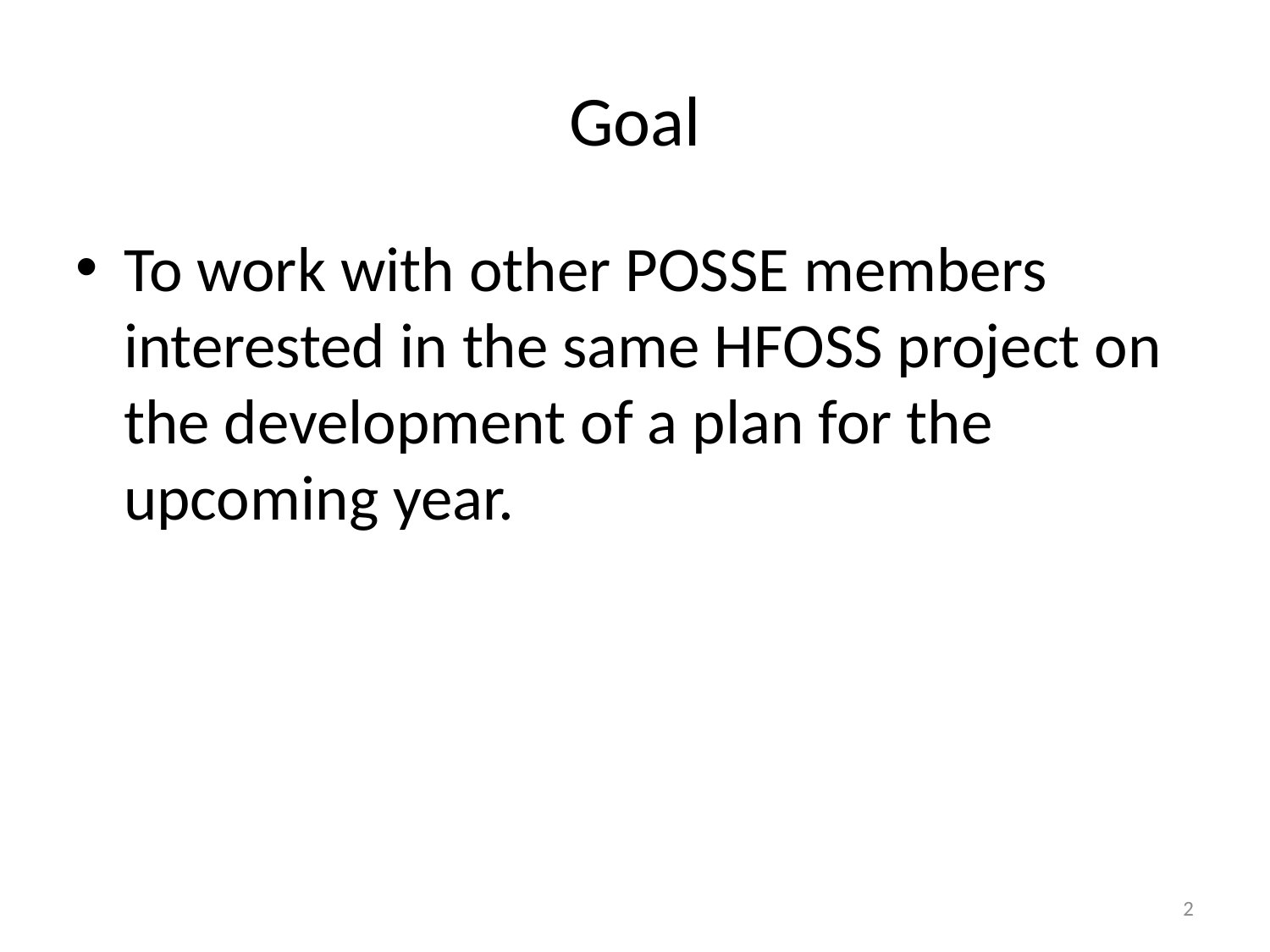

Goal
To work with other POSSE members interested in the same HFOSS project on the development of a plan for the upcoming year.
2